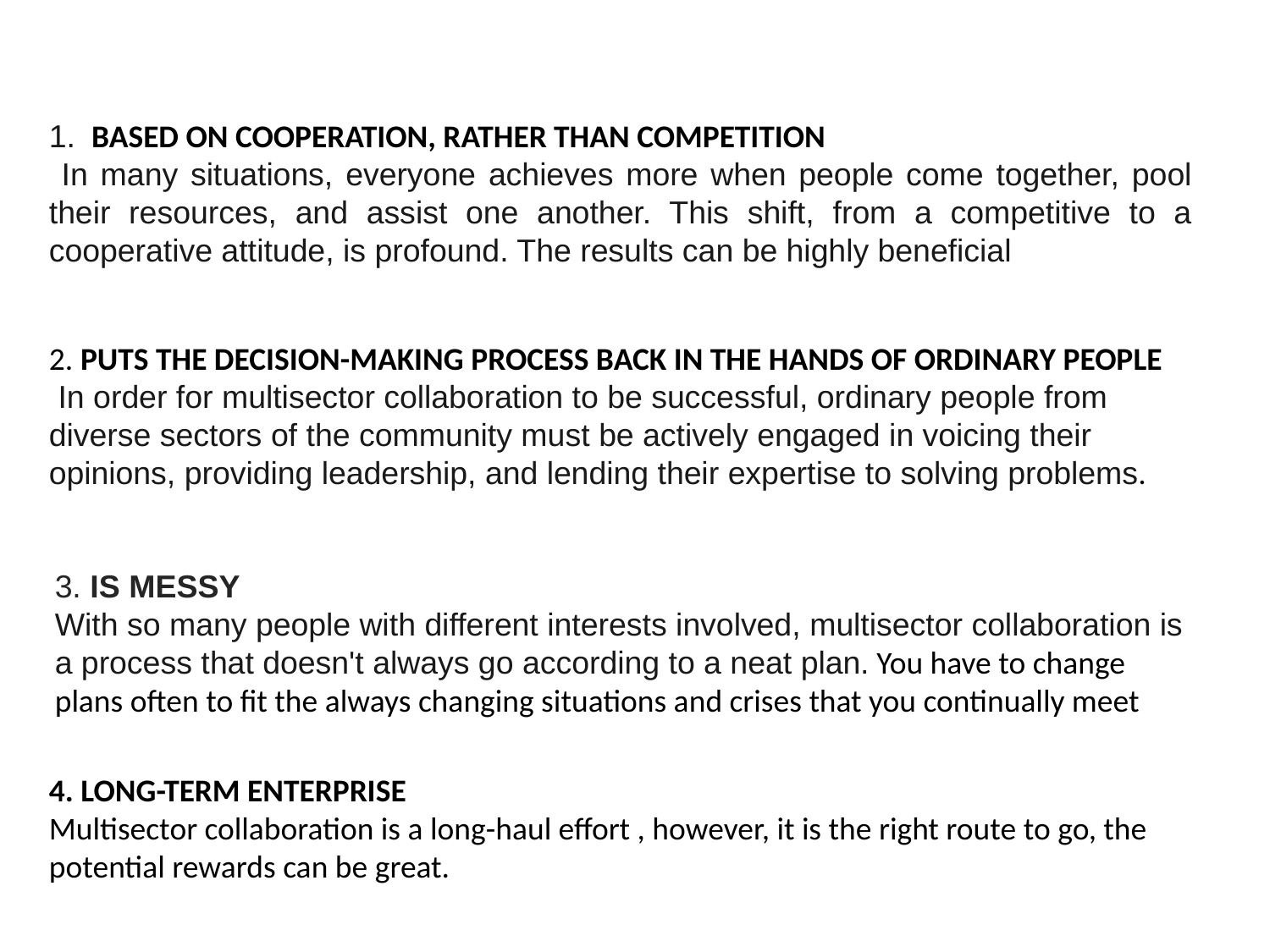

1.  BASED ON COOPERATION, RATHER THAN COMPETITION
 In many situations, everyone achieves more when people come together, pool their resources, and assist one another. This shift, from a competitive to a cooperative attitude, is profound. The results can be highly beneficial
2. PUTS THE DECISION-MAKING PROCESS BACK IN THE HANDS OF ORDINARY PEOPLE
 In order for multisector collaboration to be successful, ordinary people from diverse sectors of the community must be actively engaged in voicing their opinions, providing leadership, and lending their expertise to solving problems.
3. IS MESSY
With so many people with different interests involved, multisector collaboration is a process that doesn't always go according to a neat plan. You have to change plans often to fit the always changing situations and crises that you continually meet
4. LONG-TERM ENTERPRISE
Multisector collaboration is a long-haul effort , however, it is the right route to go, the potential rewards can be great.